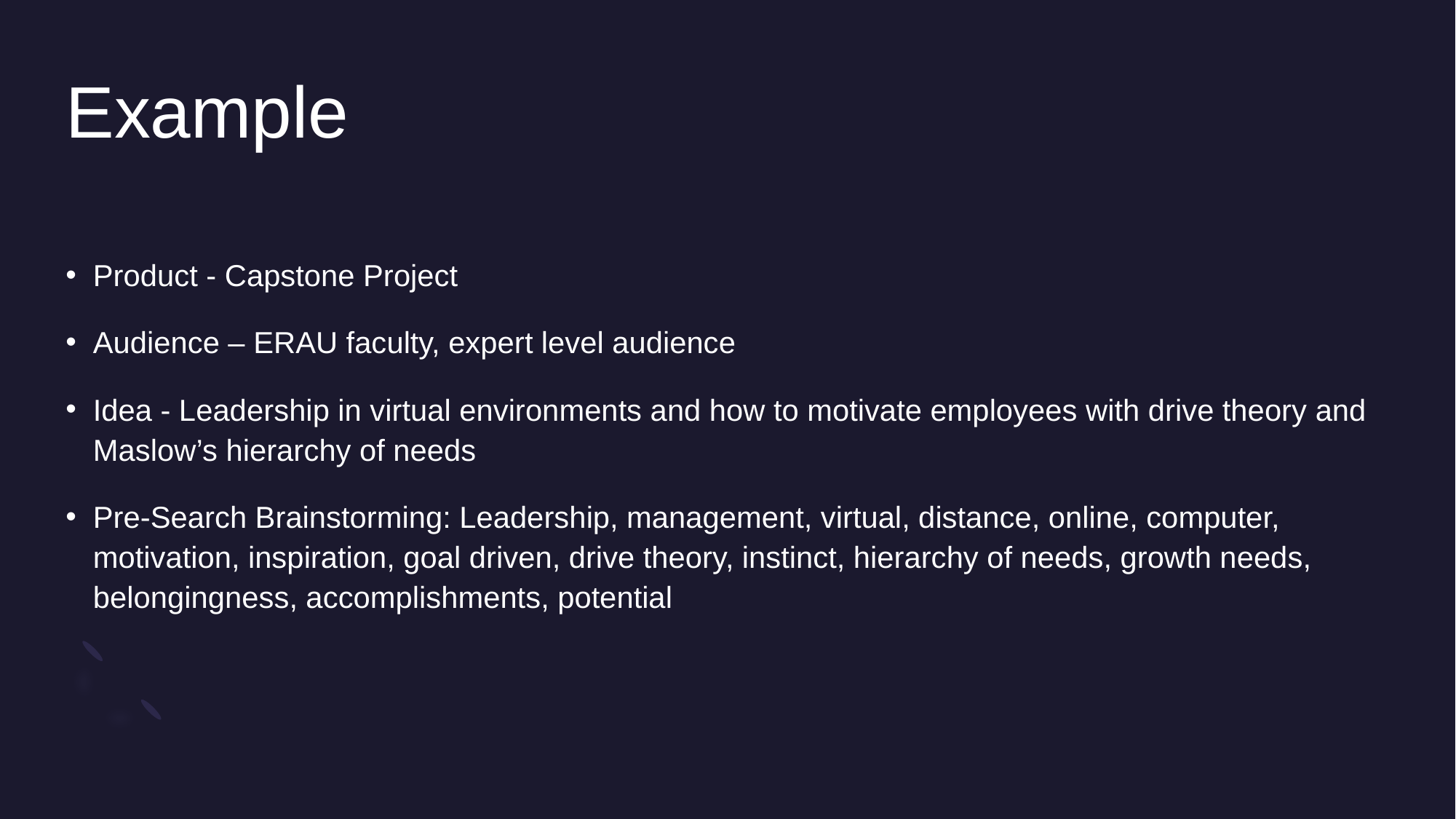

# Example
Product - Capstone Project
Audience – ERAU faculty, expert level audience
Idea - Leadership in virtual environments and how to motivate employees with drive theory and Maslow’s hierarchy of needs
Pre-Search Brainstorming: Leadership, management, virtual, distance, online, computer, motivation, inspiration, goal driven, drive theory, instinct, hierarchy of needs, growth needs, belongingness, accomplishments, potential